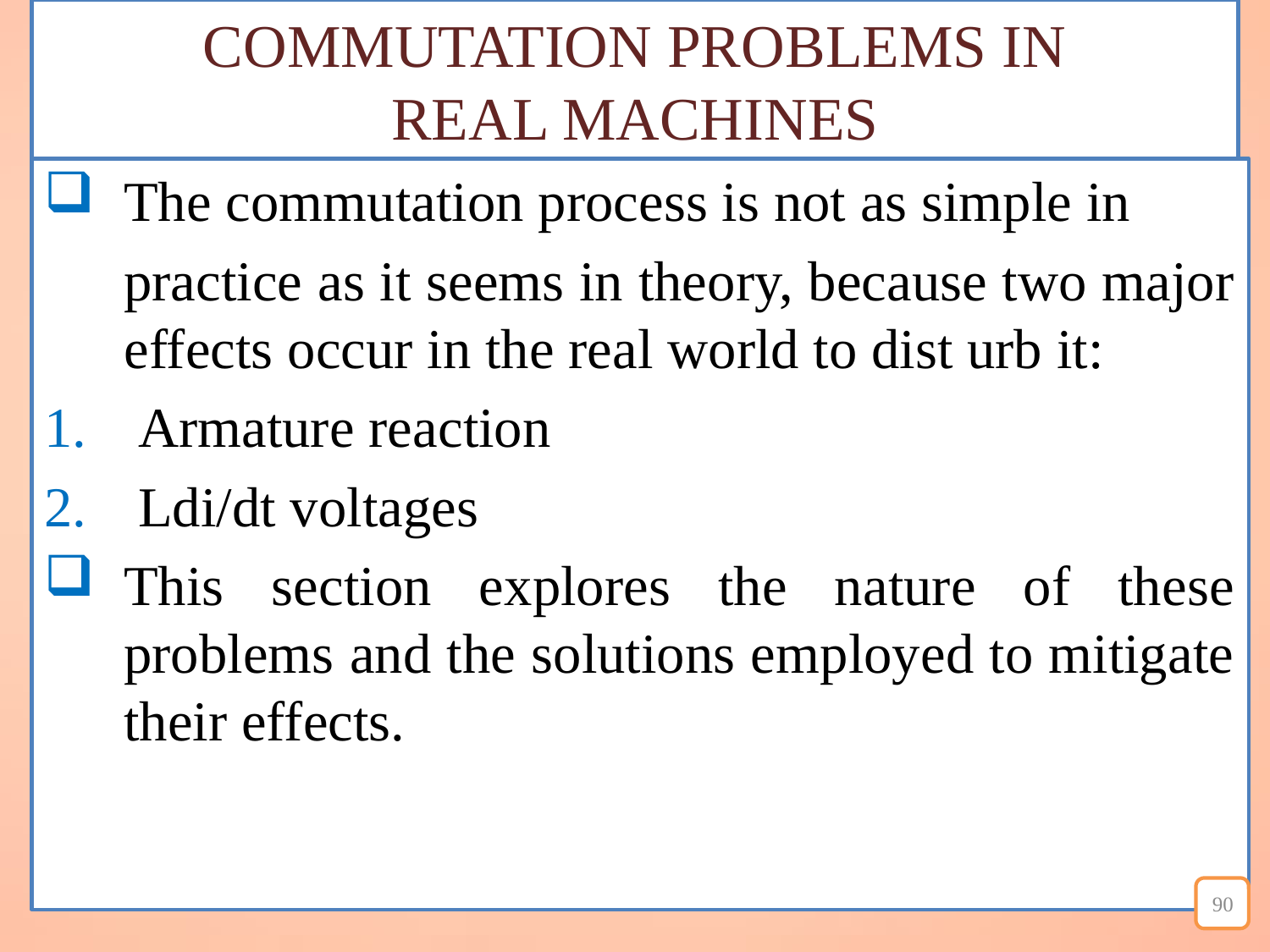

# COMMUTATION PROBLEMS IN REAL MACHINES
The commutation process is not as simple in
	practice as it seems in theory, because two major effects occur in the real world to dist urb it:
 Armature reaction
 Ldi/dt voltages
This section explores the nature of these problems and the solutions employed to mitigate their effects.
90